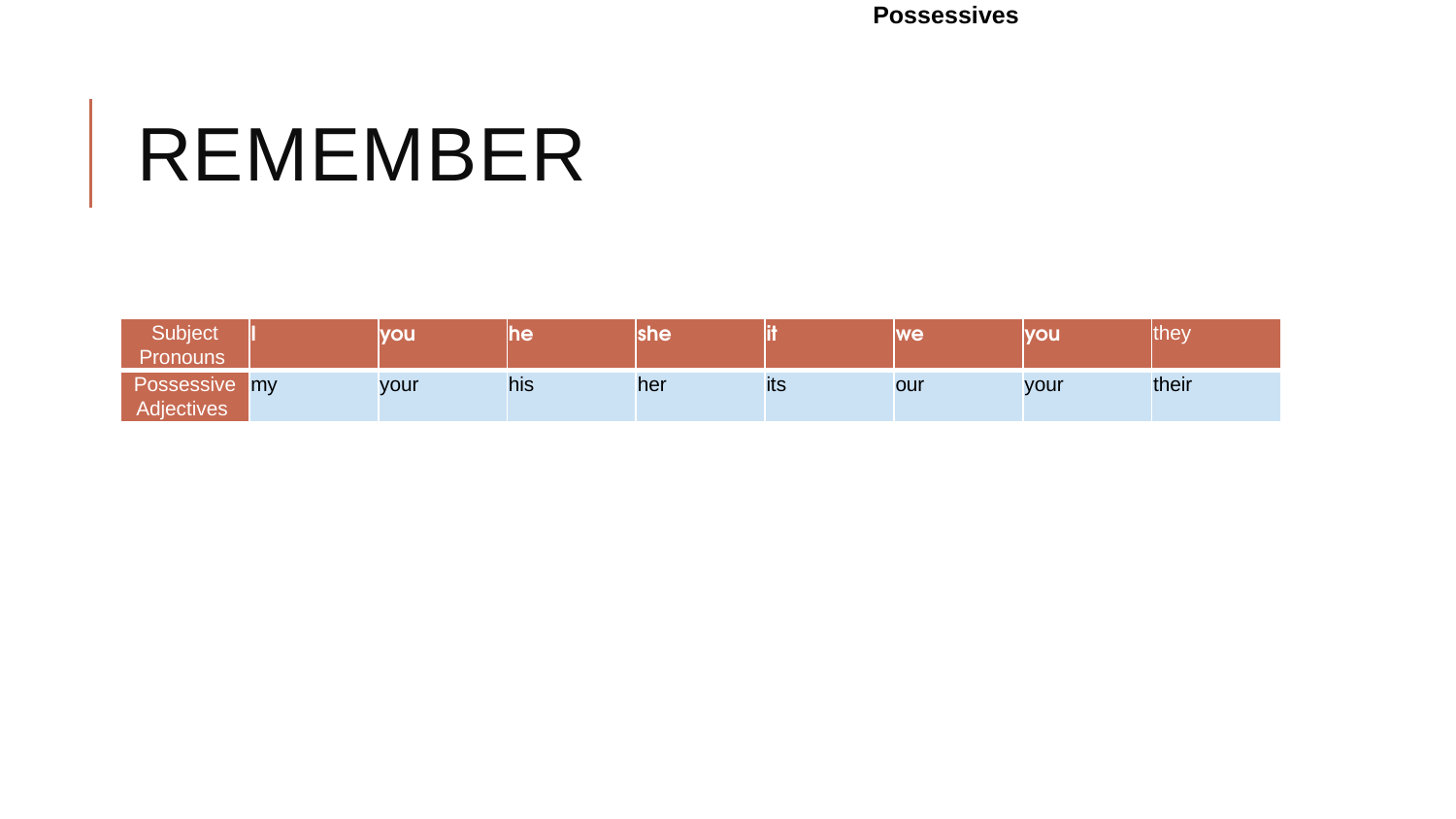

Possessives

# Remember
| Subject Pronouns | I | you | he | she | it | we | you | they |
| --- | --- | --- | --- | --- | --- | --- | --- | --- |
| Possessive Adjectives | my | your | his | her | its | our | your | their |